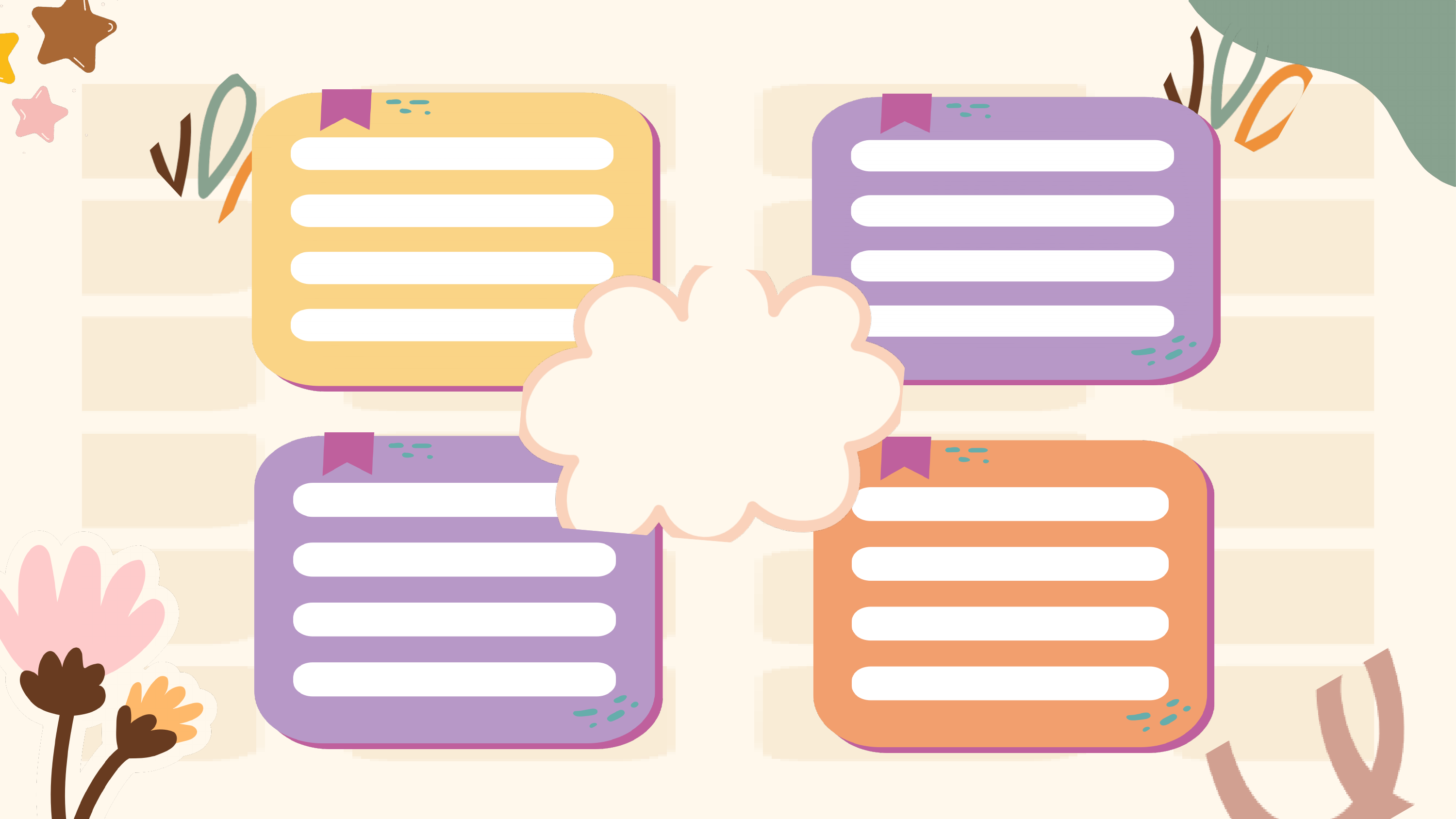

increase creativity
save money

spend more time with others

work with your hands